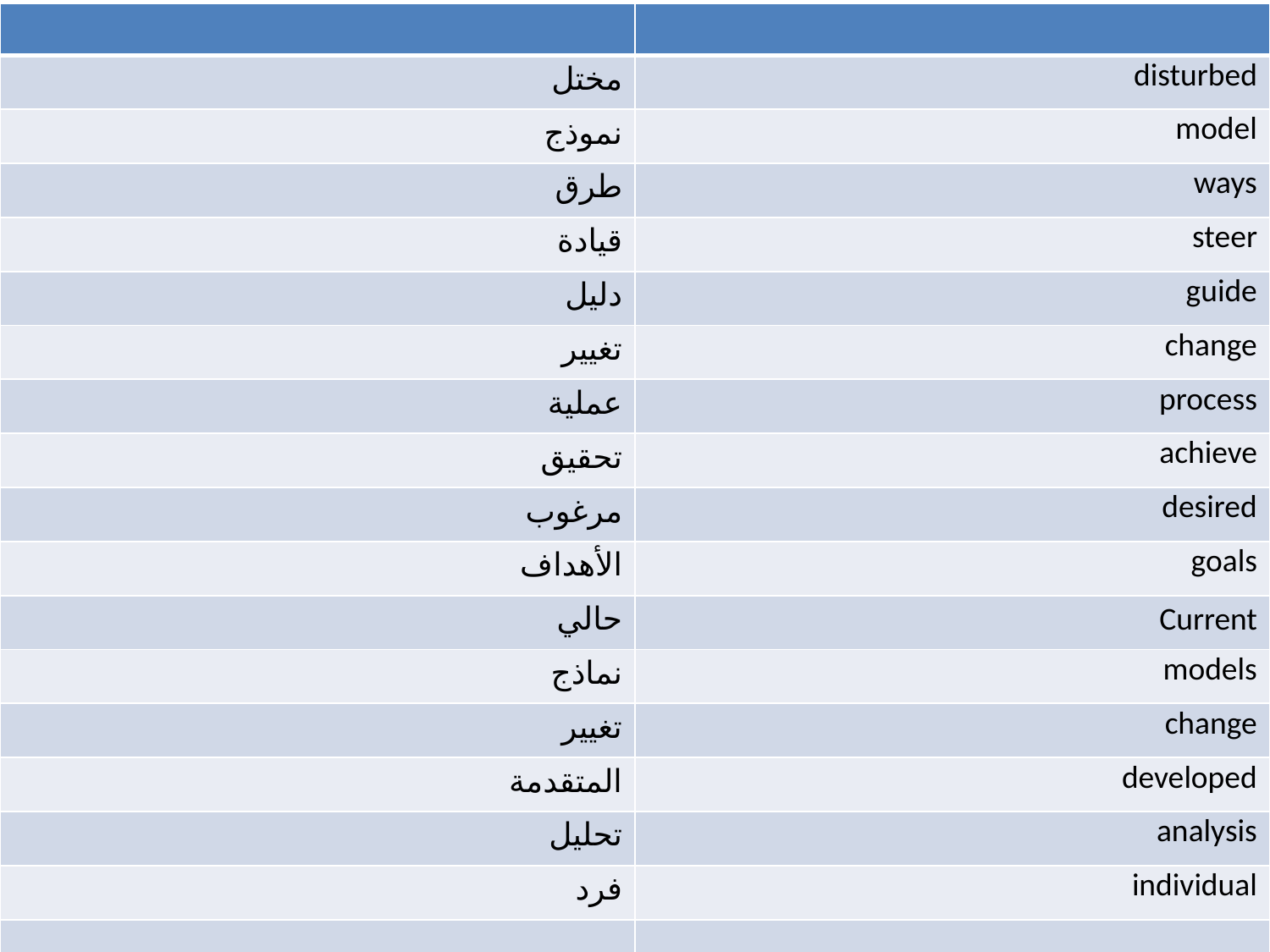

|  |  |
| --- | --- |
| مختل | disturbed |
| نموذج | model |
| طرق | ways |
| قيادة | steer |
| دليل | guide |
| تغيير | change |
| عملية | process |
| تحقيق | achieve |
| مرغوب | desired |
| الأهداف | goals |
| حالي | Current |
| نماذج | models |
| تغيير | change |
| المتقدمة | developed |
| تحليل | analysis |
| فرد | individual |
|  |  |
#